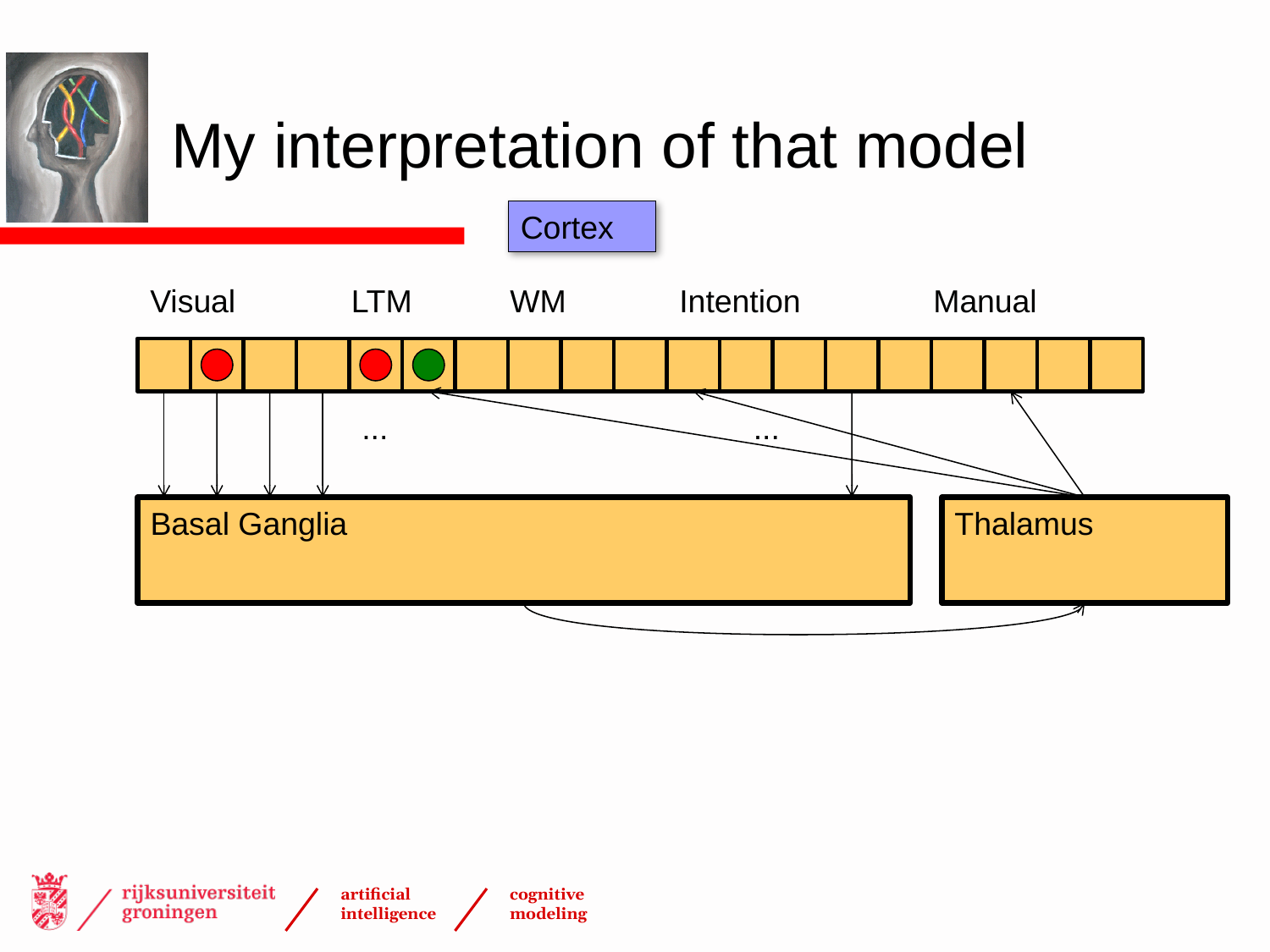

# My interpretation of that model
Cortex
Intention
Visual
LTM
WM
Manual

...
...
Basal Ganglia
Thalamus